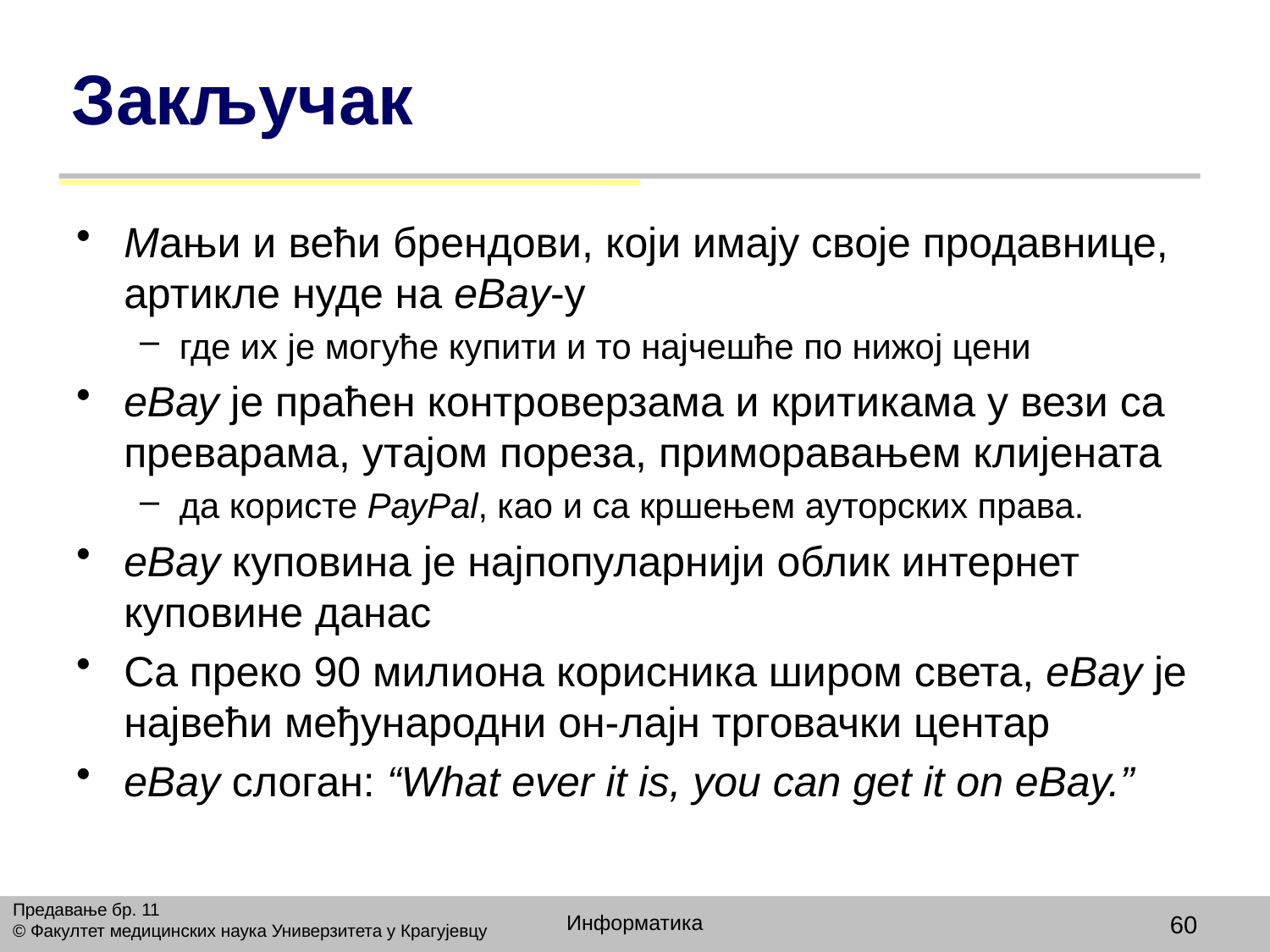

# Закључак
Мањи и већи брендови, који имају своје продавнице, артикле нуде на eBay-у
где их је могуће купити и то најчешће по нижој цени
еВау је праћен контроверзама и критикама у вези са преварама, утајом пореза, приморавањем клијената
да користе РауРаl, као и са кршењем ауторских права.
eBay куповина је најпопуларнији облик интернет куповине данас
Са преко 90 милиона корисника широм света, eBay je највећи међународни он-лајн трговачки центар
eBay слоган: “What ever it is, you can get it on eBay.”
Предавање бр. 11
© Факултет медицинских наука Универзитета у Крагујевцу
Информатика
60